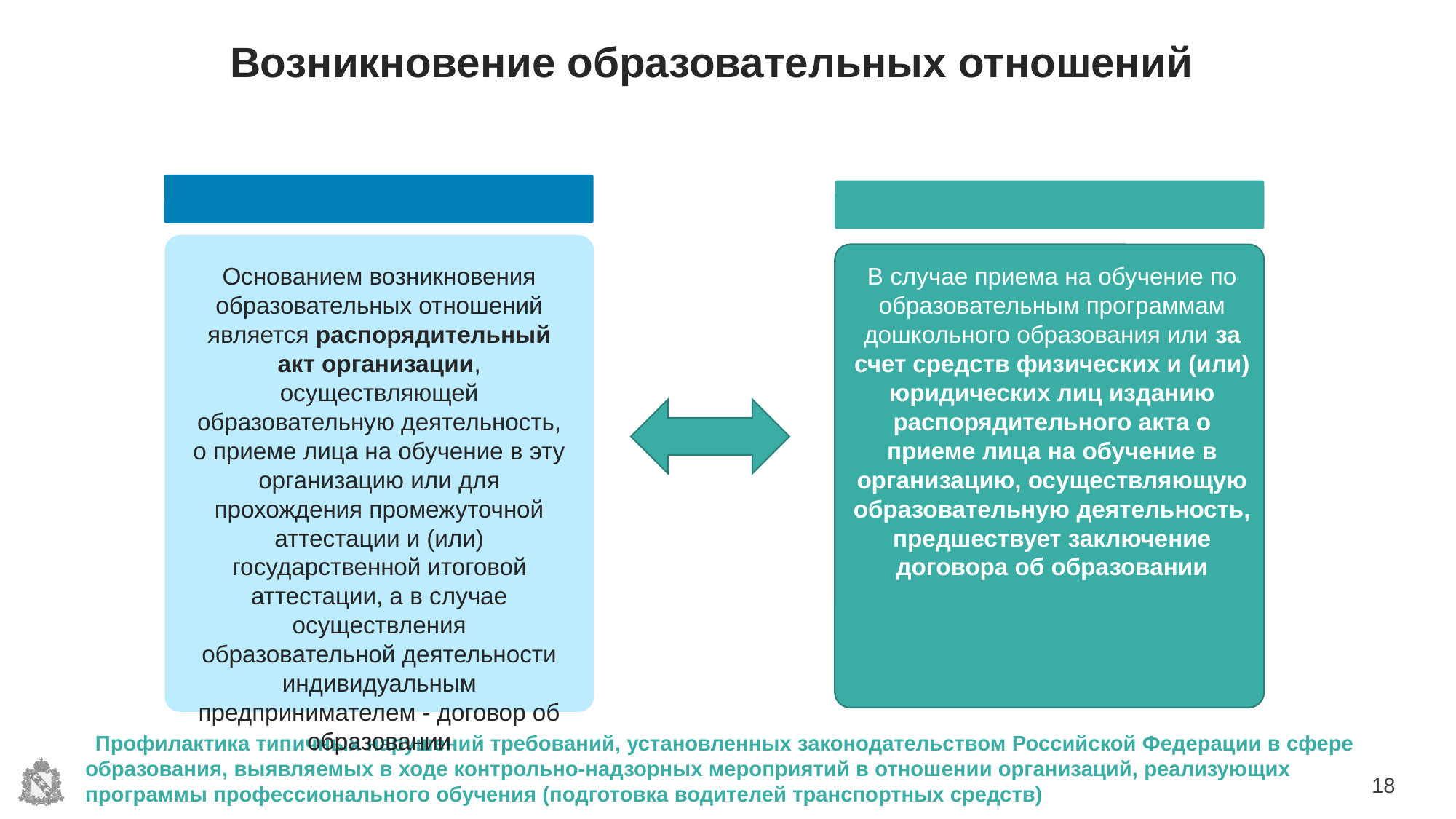

# Возникновение образовательных отношений

Основанием возникновения образовательных отношений является распорядительный акт организации, осуществляющей образовательную деятельность, о приеме лица на обучение в эту организацию или для прохождения промежуточной аттестации и (или) государственной итоговой аттестации, а в случае осуществления образовательной деятельности индивидуальным предпринимателем - договор об образовании
В случае приема на обучение по образовательным программам дошкольного образования или за счет средств физических и (или) юридических лиц изданию распорядительного акта о приеме лица на обучение в организацию, осуществляющую образовательную деятельность, предшествует заключение договора об образовании